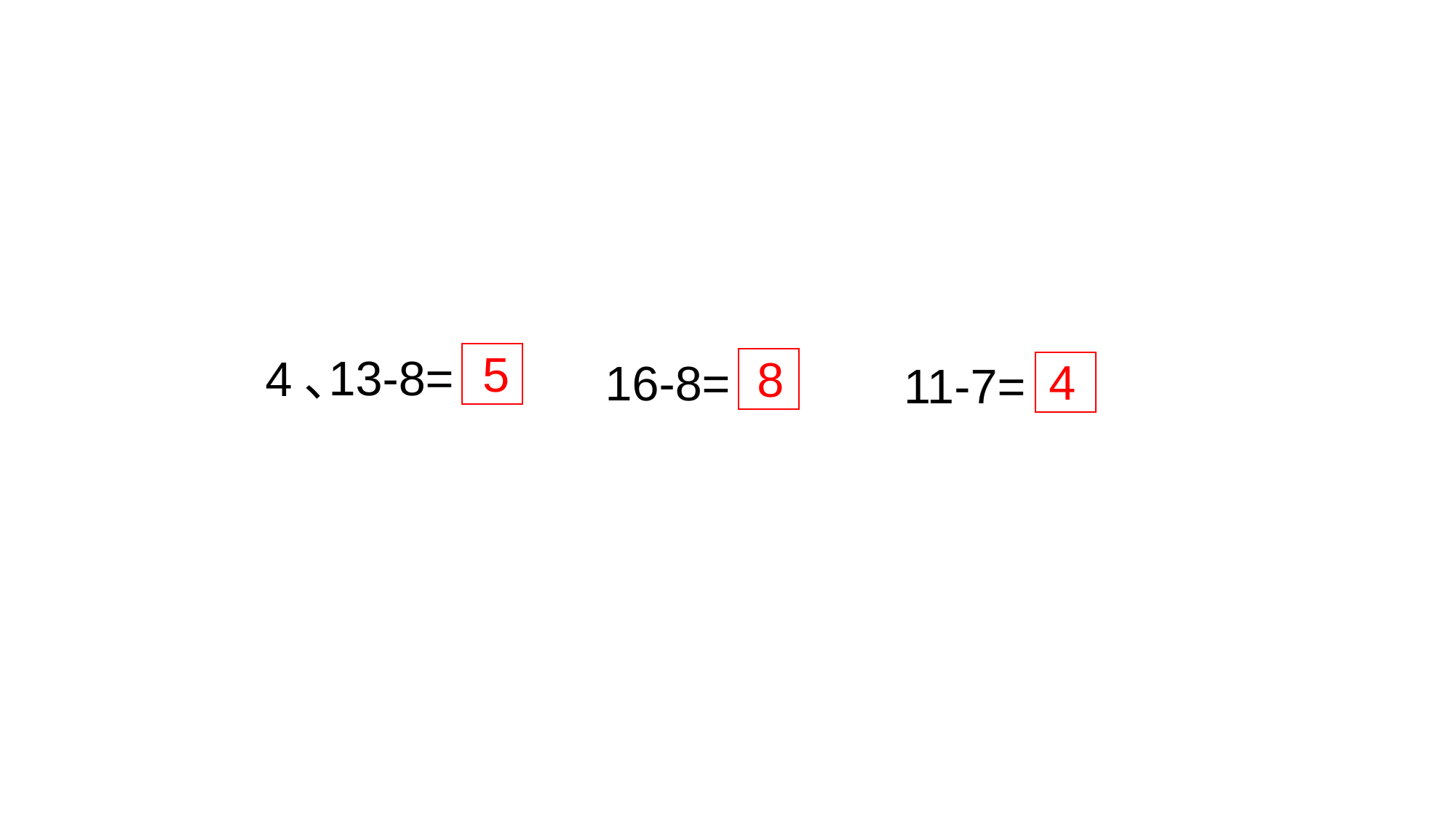

5
13-8=
4、
8

4
16-8=

11-7=